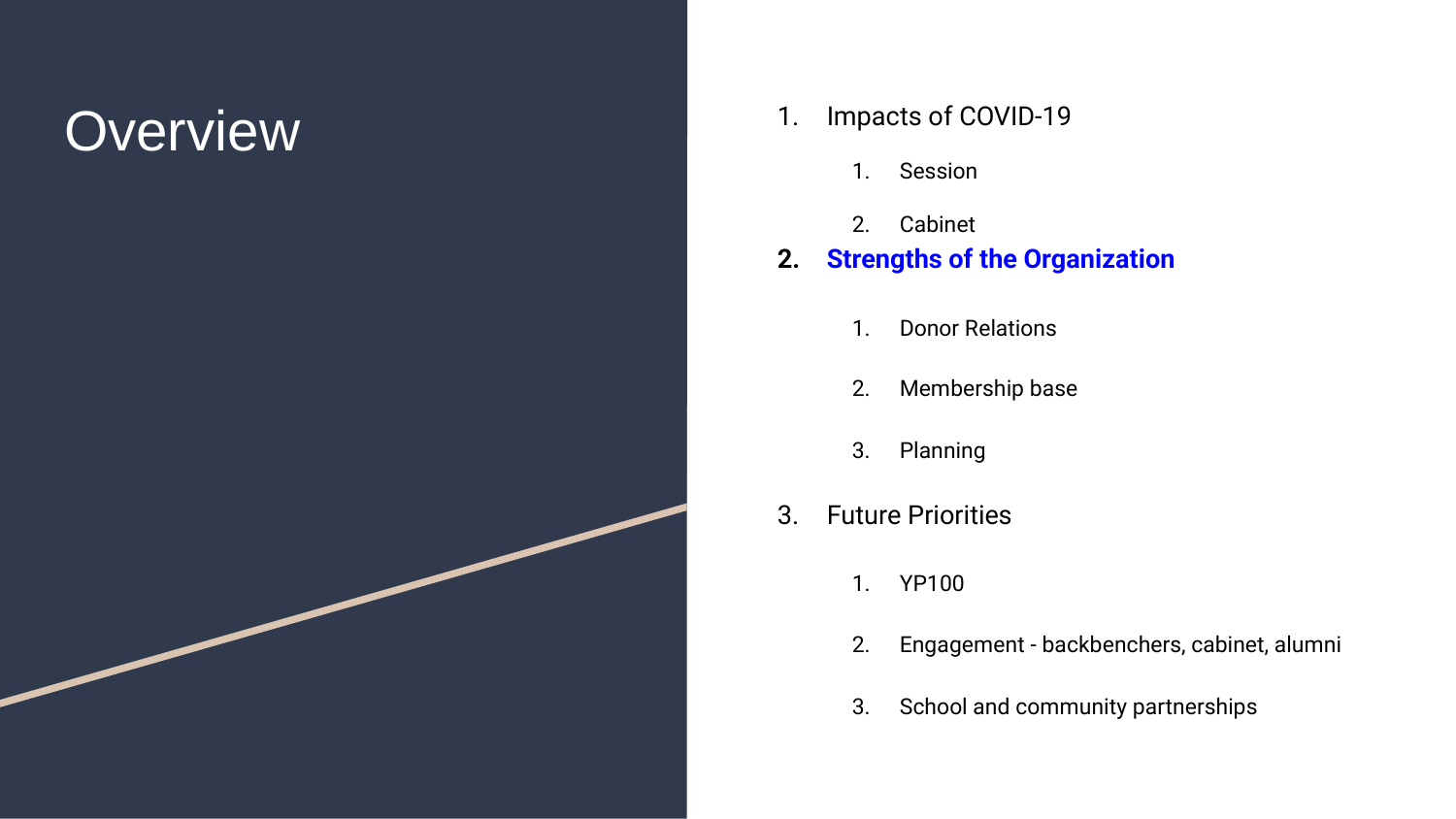

# Overview
Impacts of COVID-19
Session
Cabinet
Strengths of the Organization
Donor Relations
Membership base
Planning
Future Priorities
YP100
Engagement - backbenchers, cabinet, alumni
School and community partnerships